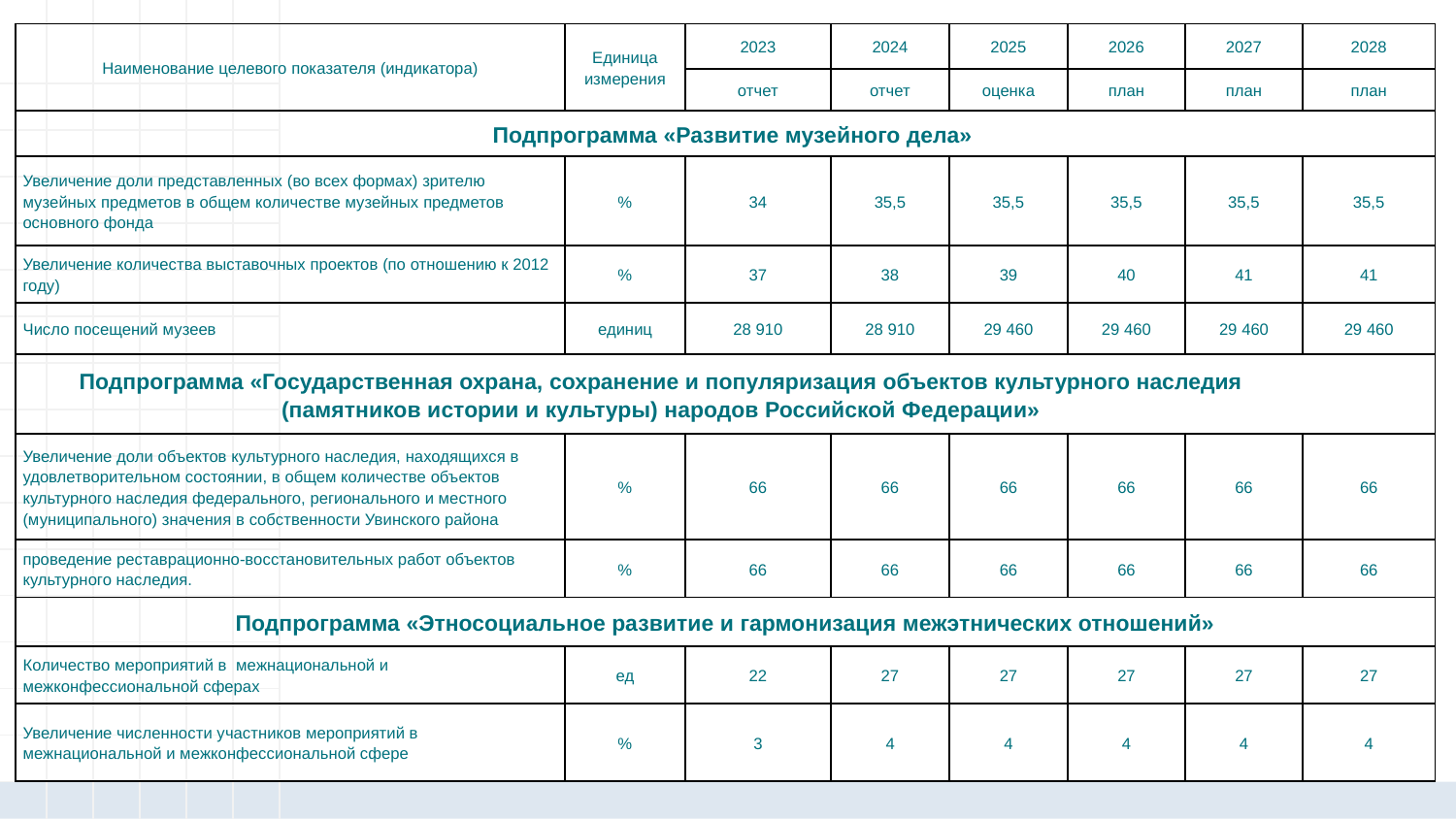

| Наименование целевого показателя (индикатора) | Единица измерения | 2023 | 2024 | 2025 | 2026 | 2027 | 2028 |
| --- | --- | --- | --- | --- | --- | --- | --- |
|  |  | отчет | отчет | оценка | план | план | план |
| Подпрограмма «Развитие музейного дела» |  |  |  |  |  |  |  |
| Увеличение доли представленных (во всех формах) зрителю музейных предметов в общем количестве музейных предметов основного фонда | % | 34 | 35,5 | 35,5 | 35,5 | 35,5 | 35,5 |
| Увеличение количества выставочных проектов (по отношению к 2012 году) | % | 37 | 38 | 39 | 40 | 41 | 41 |
| Число посещений музеев | единиц | 28 910 | 28 910 | 29 460 | 29 460 | 29 460 | 29 460 |
| Подпрограмма «Государственная охрана, сохранение и популяризация объектов культурного наследия (памятников истории и культуры) народов Российской Федерации» |  |  |  |  |  |  |  |
| Увеличение доли объектов культурного наследия, находящихся в удовлетворительном состоянии, в общем количестве объектов культурного наследия федерального, регионального и местного (муниципального) значения в собственности Увинского района | % | 66 | 66 | 66 | 66 | 66 | 66 |
| проведение реставрационно-восстановительных работ объектов культурного наследия. | % | 66 | 66 | 66 | 66 | 66 | 66 |
| Подпрограмма «Этносоциальное развитие и гармонизация межэтнических отношений» |  |  |  |  |  |  |  |
| Количество мероприятий в межнациональной и межконфессиональной сферах | ед | 22 | 27 | 27 | 27 | 27 | 27 |
| Увеличение численности участников мероприятий в межнациональной и межконфессиональной сфере | % | 3 | 4 | 4 | 4 | 4 | 4 |